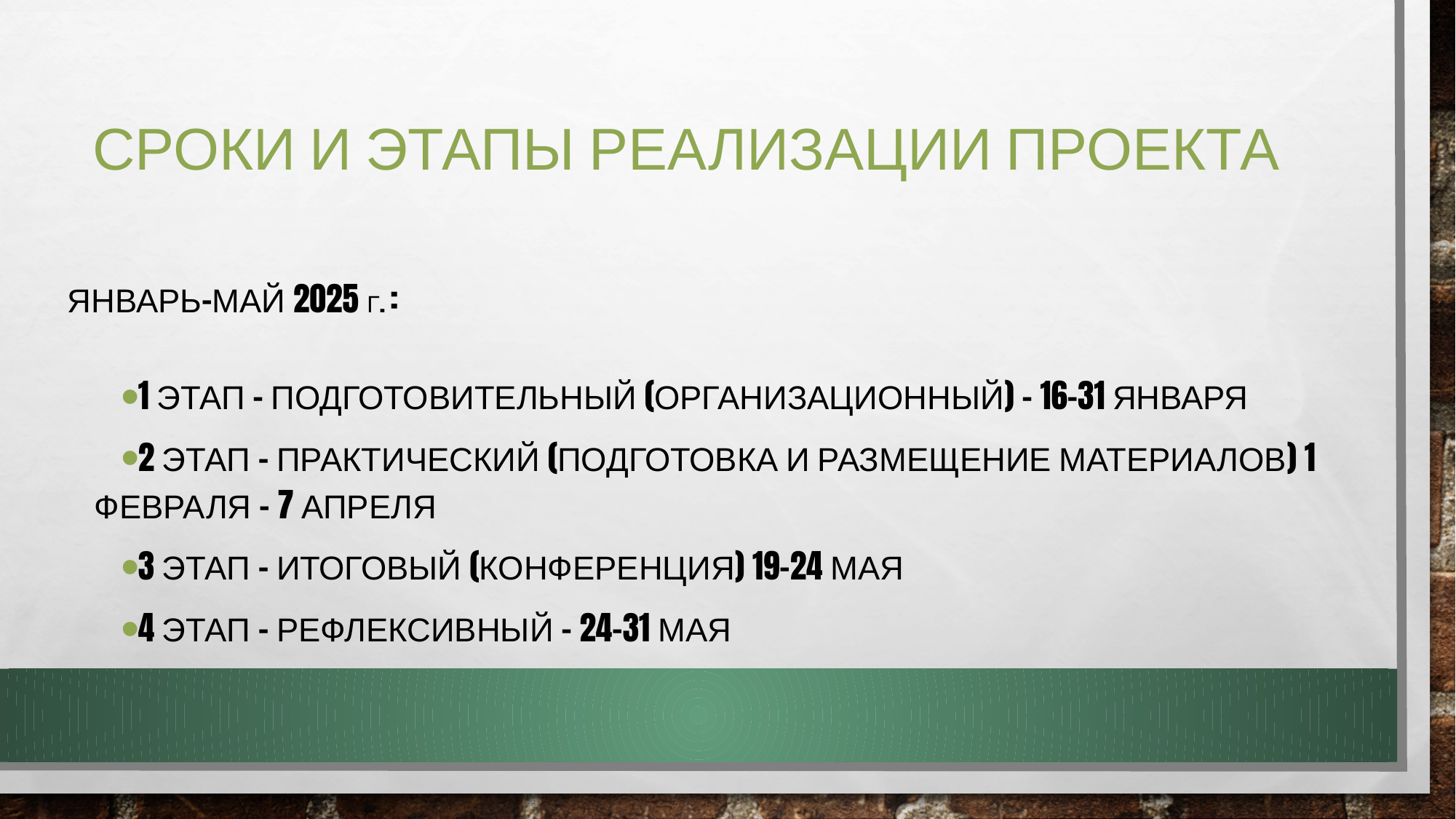

# Сроки и этапы реализации проекта
Январь-май 2025 г. :

1 этап – подготовительный (организационный) – 16-31 января
2 этап – практический (подготовка и размещение материалов) 1 февраля – 7 апреля
3 этап – итоговый (конференция) 19-24 мая
4 этап – рефлексивный – 24-31 мая